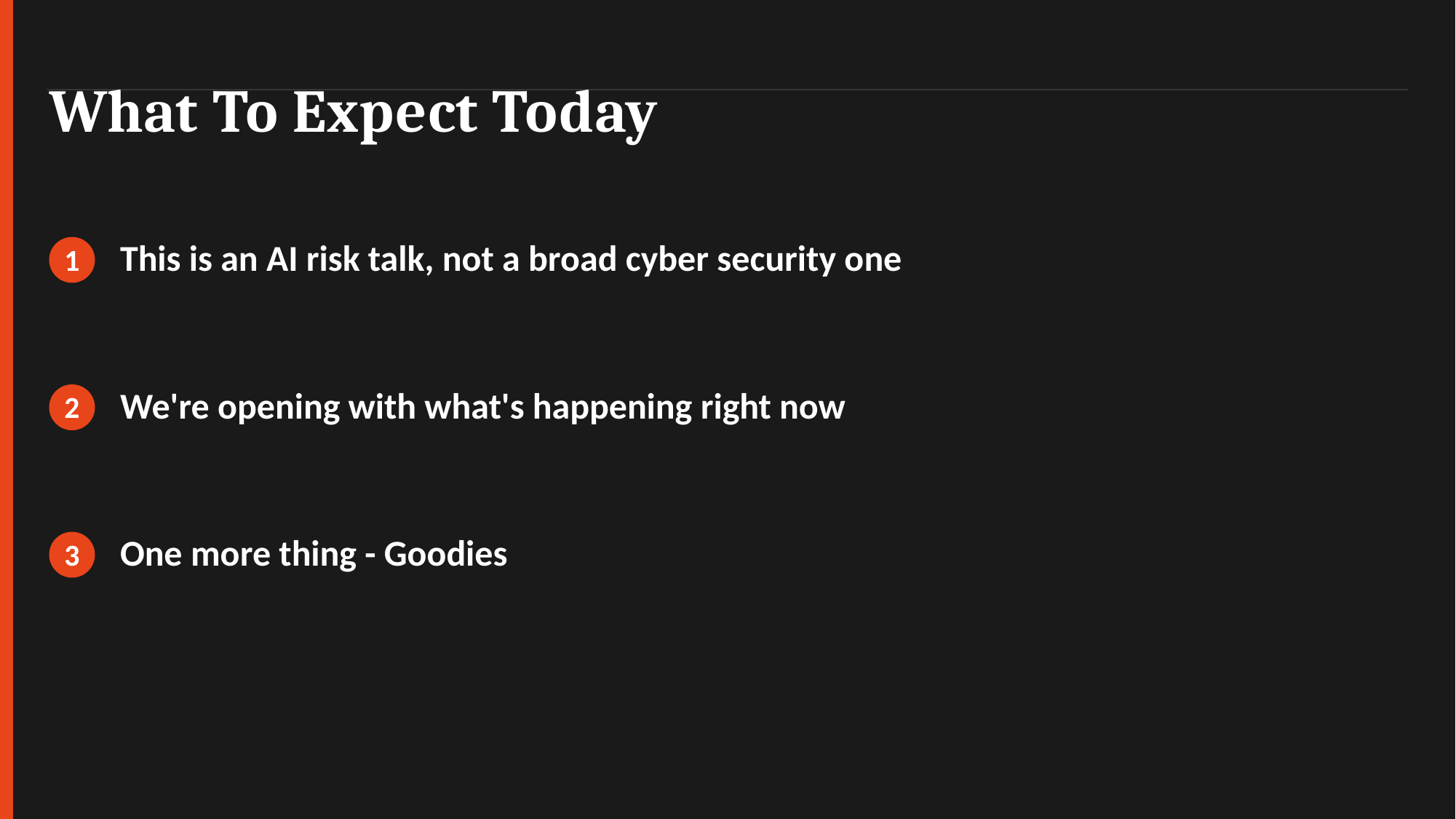

What To Expect Today
This is an AI risk talk, not a broad cyber security one
1

We're opening with what's happening right now
2

One more thing - Goodies
3

2